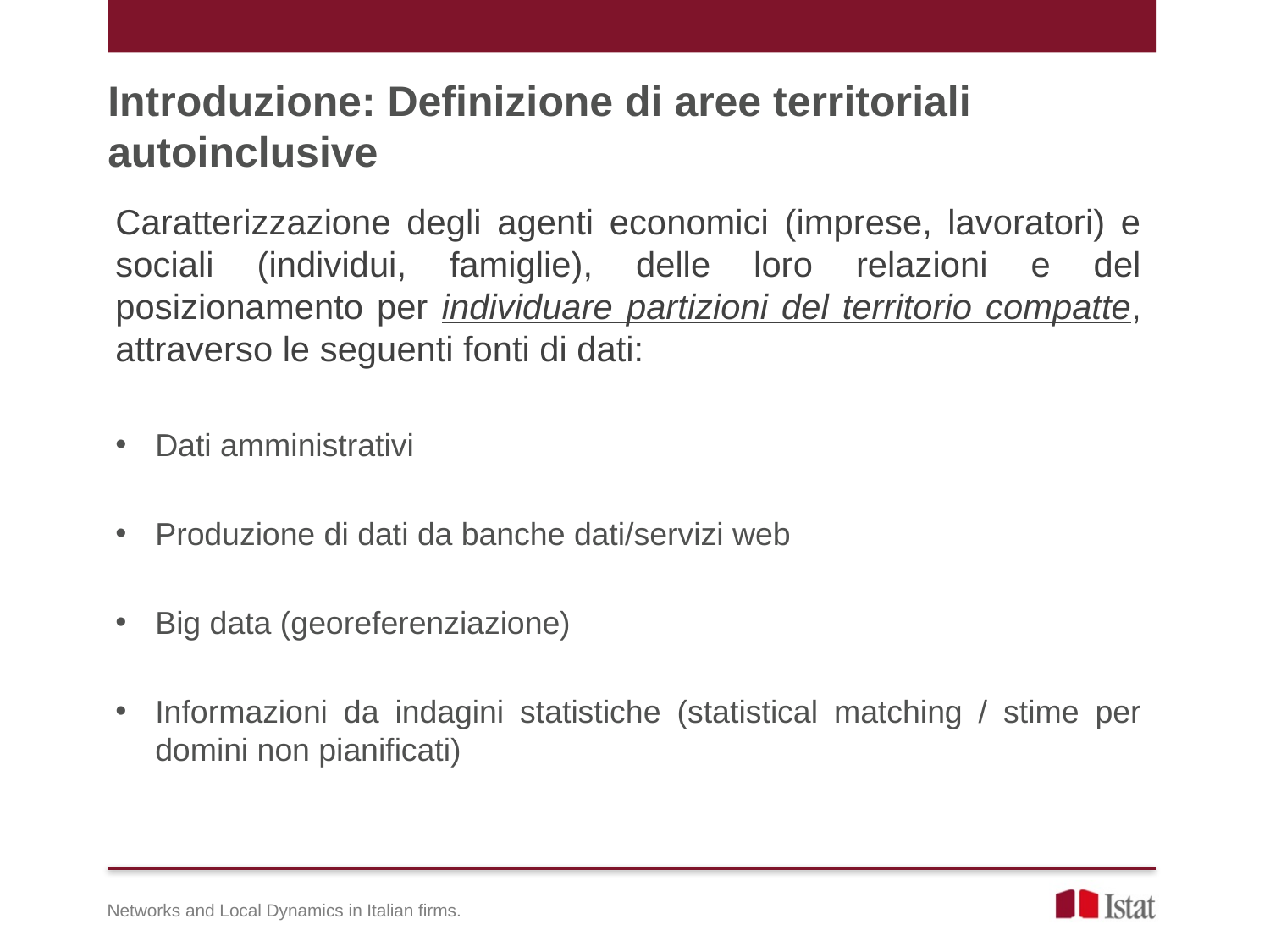

# Introduzione: Definizione di aree territoriali autoinclusive
Caratterizzazione degli agenti economici (imprese, lavoratori) e sociali (individui, famiglie), delle loro relazioni e del posizionamento per individuare partizioni del territorio compatte, attraverso le seguenti fonti di dati:

Dati amministrativi

Produzione di dati da banche dati/servizi web

Big data (georeferenziazione)

Informazioni da indagini statistiche (statistical matching / stime per domini non pianificati)

Networks and Local Dynamics in Italian firms.